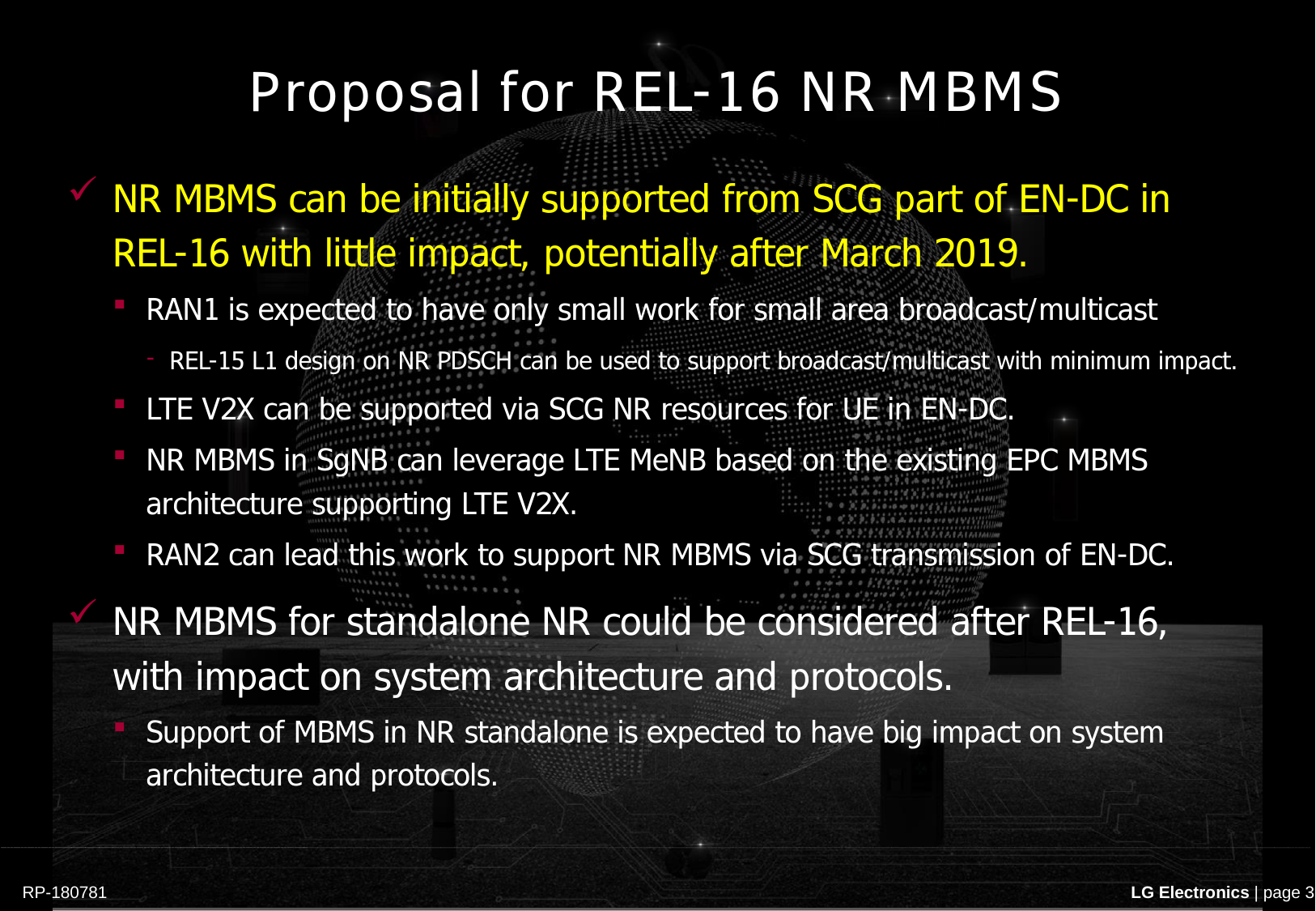

# Proposal for REL-16 NR MBMS
NR MBMS can be initially supported from SCG part of EN-DC in REL-16 with little impact, potentially after March 2019.
RAN1 is expected to have only small work for small area broadcast/multicast
REL-15 L1 design on NR PDSCH can be used to support broadcast/multicast with minimum impact.
LTE V2X can be supported via SCG NR resources for UE in EN-DC.
NR MBMS in SgNB can leverage LTE MeNB based on the existing EPC MBMS architecture supporting LTE V2X.
RAN2 can lead this work to support NR MBMS via SCG transmission of EN-DC.
NR MBMS for standalone NR could be considered after REL-16, with impact on system architecture and protocols.
Support of MBMS in NR standalone is expected to have big impact on system architecture and protocols.